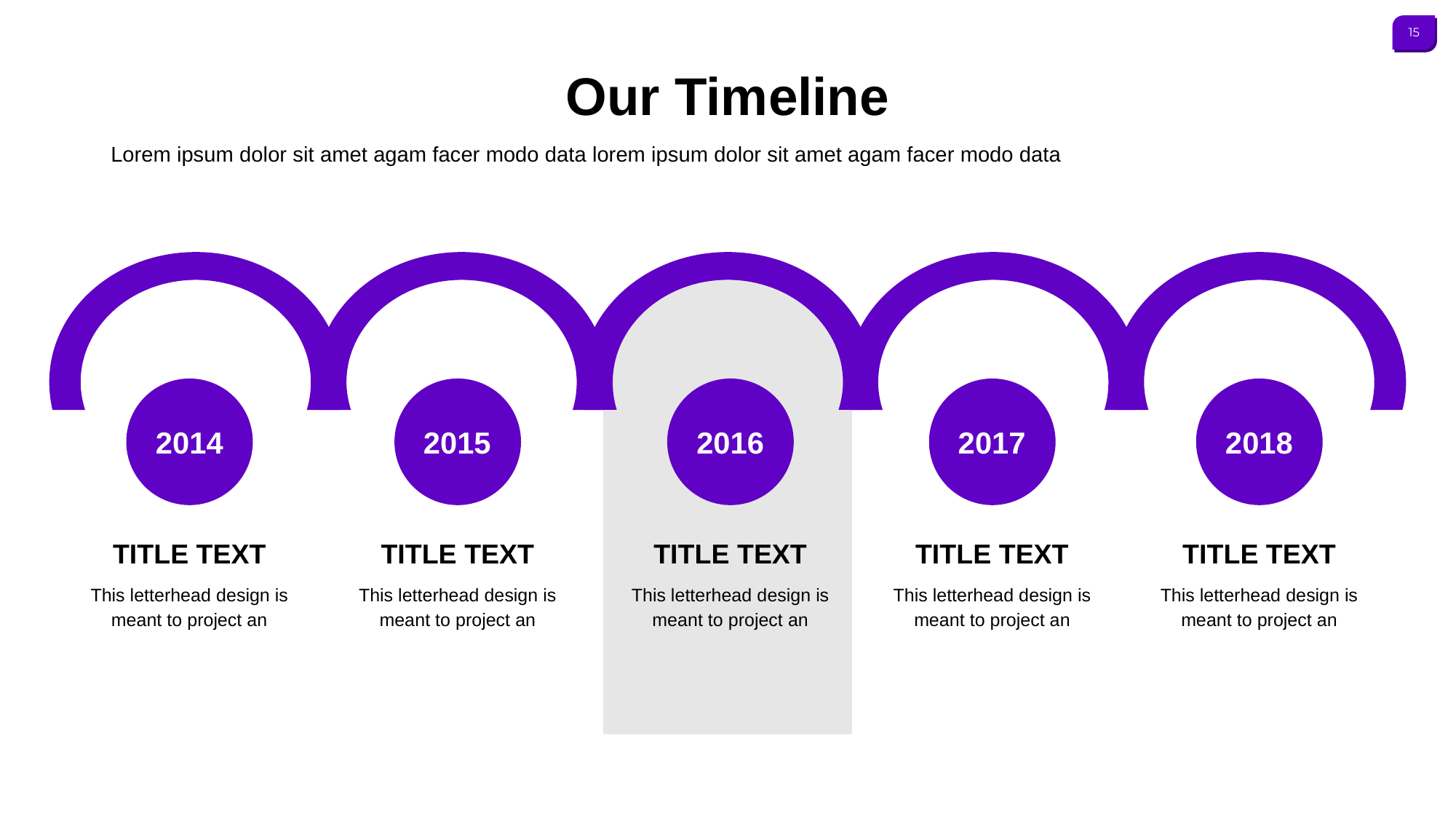

Our Timeline
Lorem ipsum dolor sit amet agam facer modo data lorem ipsum dolor sit amet agam facer modo data

2014

2015

2016

2017

2018
TITLE TEXT
This letterhead design is meant to project an
TITLE TEXT
This letterhead design is meant to project an
TITLE TEXT
This letterhead design is meant to project an
TITLE TEXT
This letterhead design is meant to project an
TITLE TEXT
This letterhead design is meant to project an